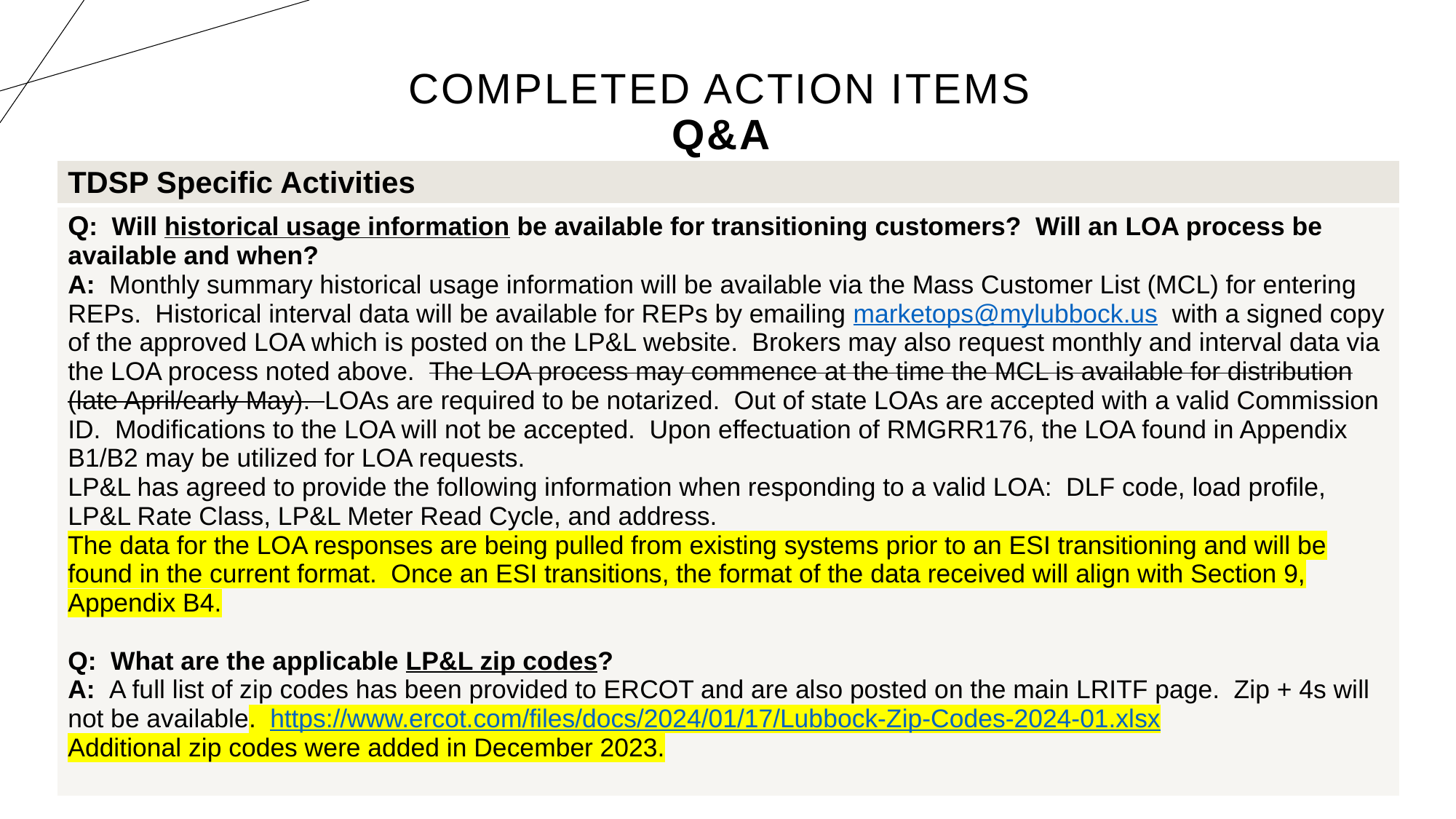

# Completed Action Items Q&A
| TDSP Specific Activities |
| --- |
| Q: Will historical usage information be available for transitioning customers? Will an LOA process be available and when? A: Monthly summary historical usage information will be available via the Mass Customer List (MCL) for entering REPs. Historical interval data will be available for REPs by emailing marketops@mylubbock.us with a signed copy of the approved LOA which is posted on the LP&L website. Brokers may also request monthly and interval data via the LOA process noted above. The LOA process may commence at the time the MCL is available for distribution (late April/early May). LOAs are required to be notarized. Out of state LOAs are accepted with a valid Commission ID. Modifications to the LOA will not be accepted. Upon effectuation of RMGRR176, the LOA found in Appendix B1/B2 may be utilized for LOA requests. LP&L has agreed to provide the following information when responding to a valid LOA: DLF code, load profile, LP&L Rate Class, LP&L Meter Read Cycle, and address. The data for the LOA responses are being pulled from existing systems prior to an ESI transitioning and will be found in the current format. Once an ESI transitions, the format of the data received will align with Section 9, Appendix B4. Q: What are the applicable LP&L zip codes? A: A full list of zip codes has been provided to ERCOT and are also posted on the main LRITF page. Zip + 4s will not be available. https://www.ercot.com/files/docs/2024/01/17/Lubbock-Zip-Codes-2024-01.xlsx Additional zip codes were added in December 2023. |